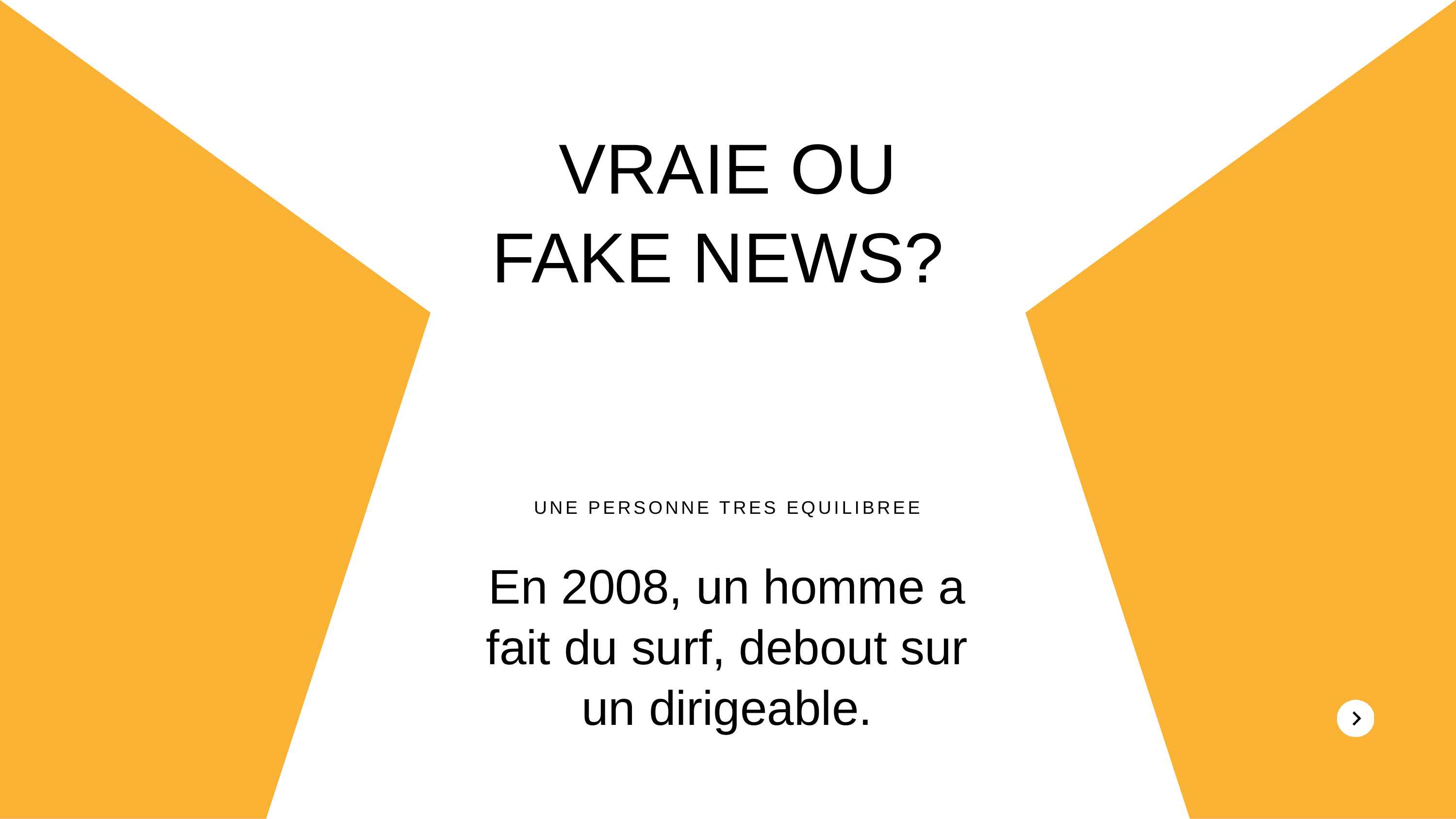

VRAIE OU FAKE NEWS?
UNE PERSONNE TRES EQUILIBREE
En 2008, un homme a fait du surf, debout sur un dirigeable.